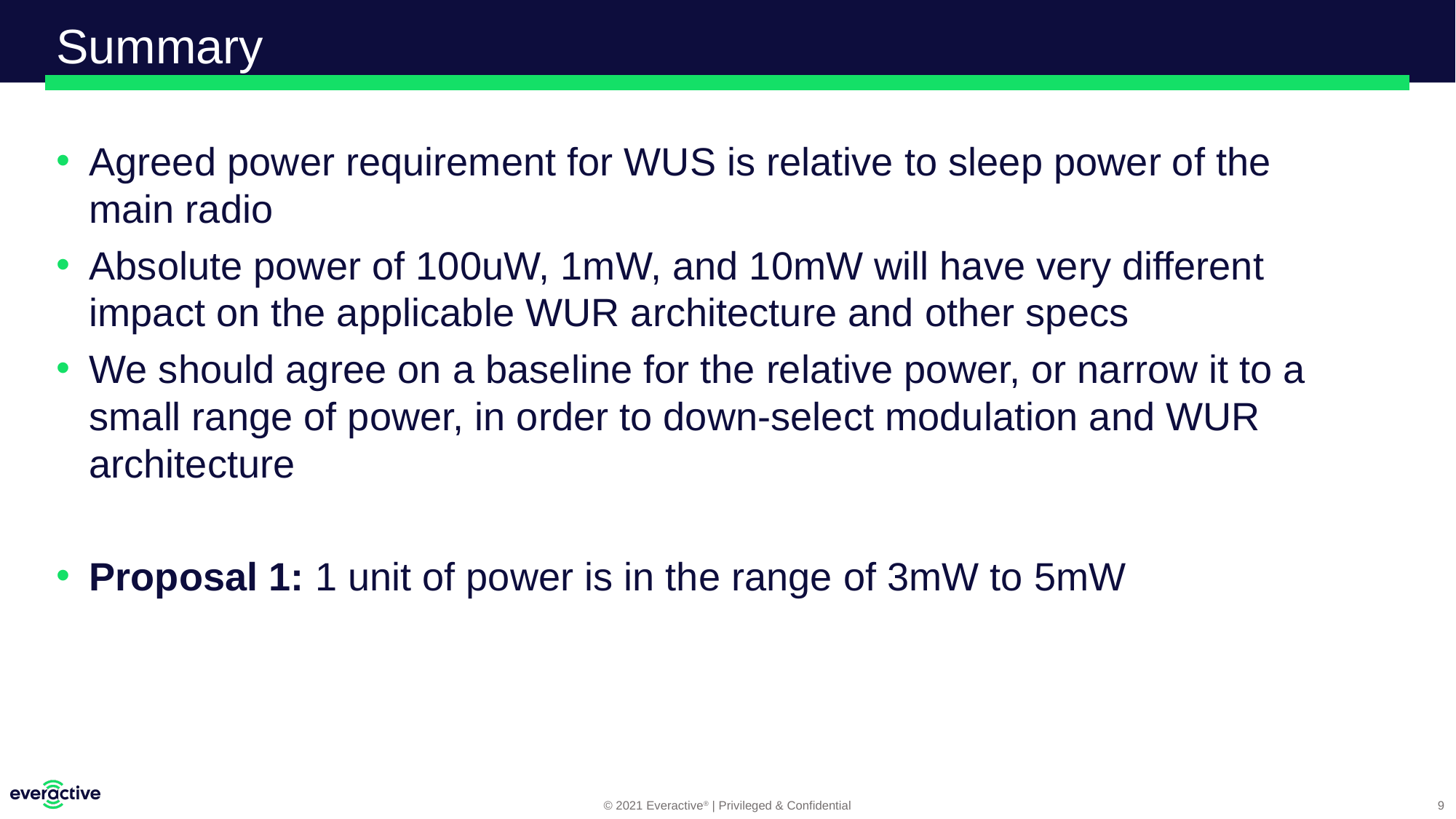

# Summary
Agreed power requirement for WUS is relative to sleep power of the main radio
Absolute power of 100uW, 1mW, and 10mW will have very different impact on the applicable WUR architecture and other specs
We should agree on a baseline for the relative power, or narrow it to a small range of power, in order to down-select modulation and WUR architecture

Proposal 1: 1 unit of power is in the range of 3mW to 5mW